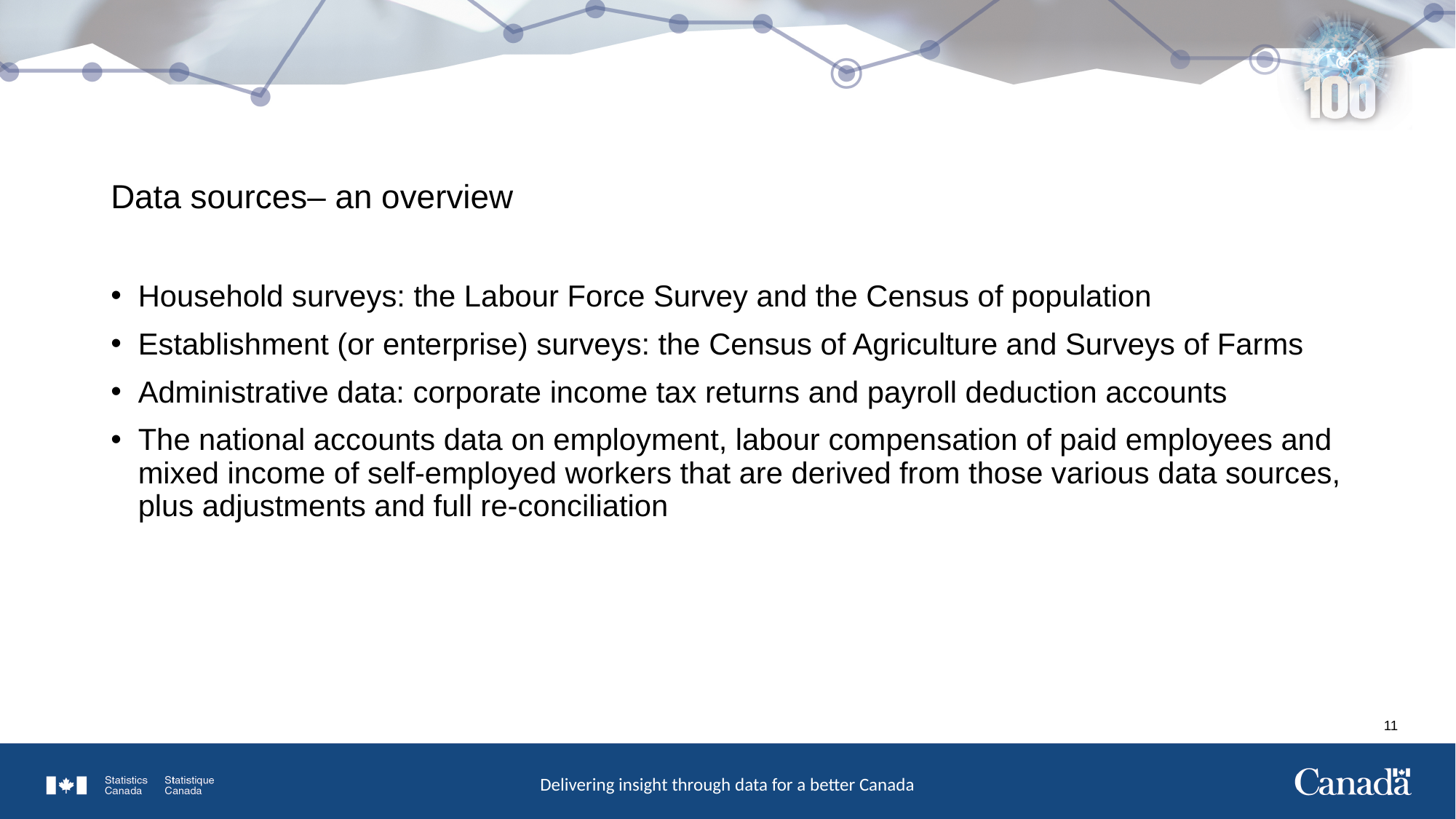

# Data sources– an overview
Household surveys: the Labour Force Survey and the Census of population
Establishment (or enterprise) surveys: the Census of Agriculture and Surveys of Farms
Administrative data: corporate income tax returns and payroll deduction accounts
The national accounts data on employment, labour compensation of paid employees and mixed income of self-employed workers that are derived from those various data sources, plus adjustments and full re-conciliation

11